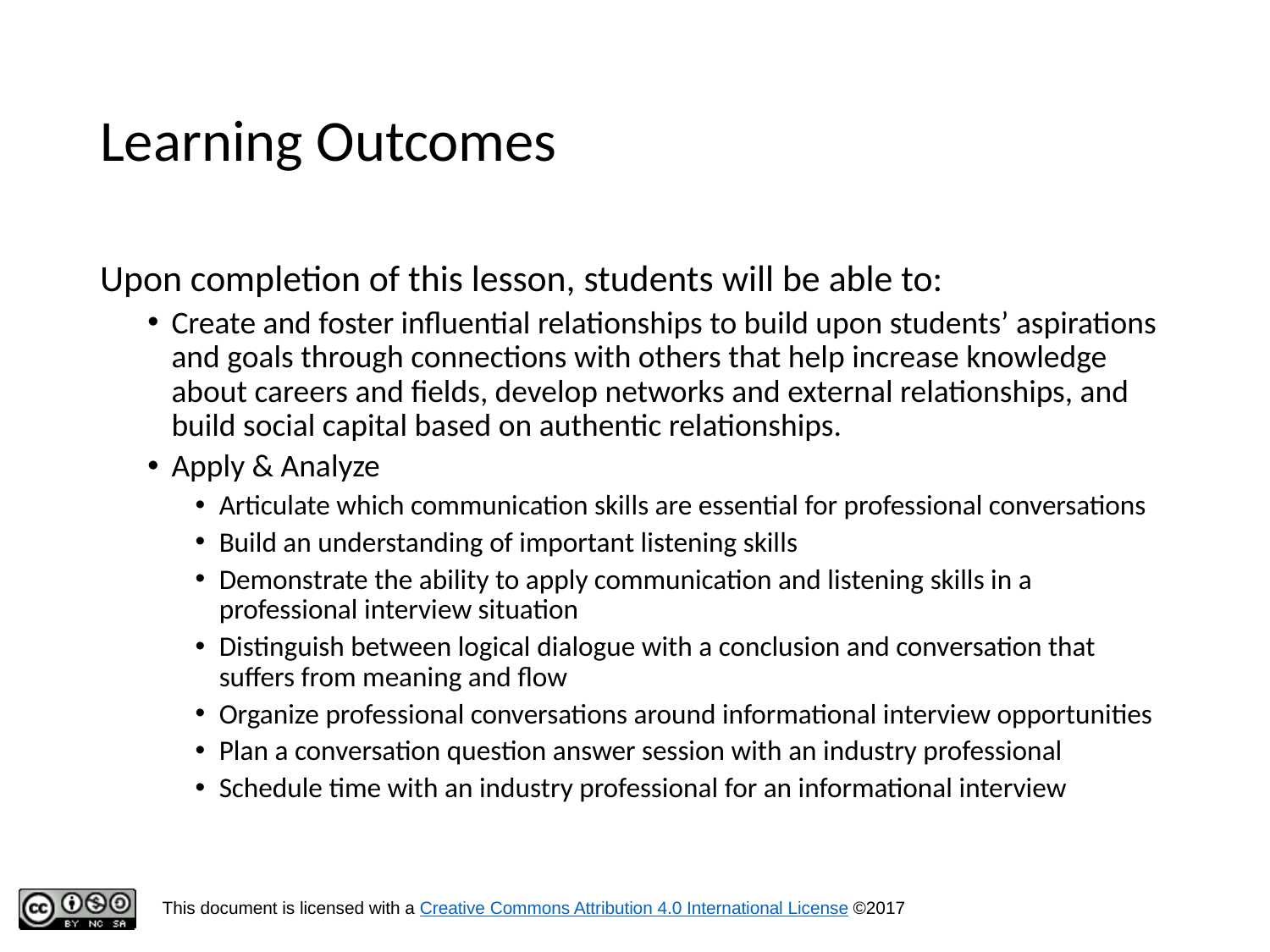

# Learning Outcomes
Upon completion of this lesson, students will be able to:
Create and foster influential relationships to build upon students’ aspirations and goals through connections with others that help increase knowledge about careers and fields, develop networks and external relationships, and build social capital based on authentic relationships.
Apply & Analyze
Articulate which communication skills are essential for professional conversations
Build an understanding of important listening skills
Demonstrate the ability to apply communication and listening skills in a professional interview situation
Distinguish between logical dialogue with a conclusion and conversation that suffers from meaning and flow
Organize professional conversations around informational interview opportunities
Plan a conversation question answer session with an industry professional
Schedule time with an industry professional for an informational interview